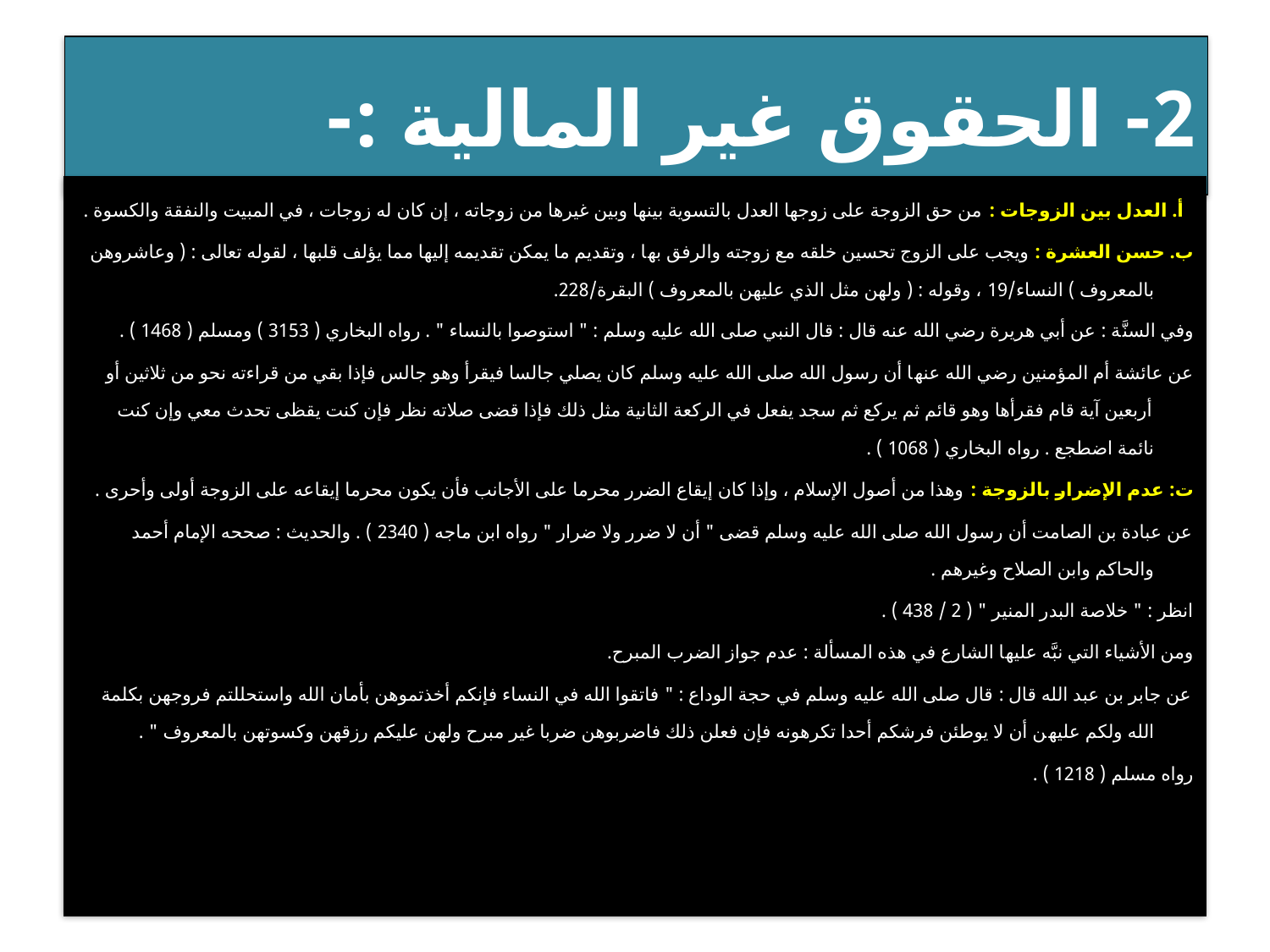

# 2- الحقوق غير المالية :-
  أ. العدل بين الزوجات : من حق الزوجة على زوجها العدل بالتسوية بينها وبين غيرها من زوجاته ، إن كان له زوجات ، في المبيت والنفقة والكسوة .
ب. حسن العشرة : ويجب على الزوج تحسين خلقه مع زوجته والرفق بها ، وتقديم ما يمكن تقديمه إليها مما يؤلف قلبها ، لقوله تعالى : ( وعاشروهن بالمعروف ) النساء/19 ، وقوله : ( ولهن مثل الذي عليهن بالمعروف ) البقرة/228.
وفي السنَّة : عن أبي هريرة رضي الله عنه قال : قال النبي صلى الله عليه وسلم : " استوصوا بالنساء " . رواه البخاري ( 3153 ) ومسلم ( 1468 ) .
عن عائشة أم المؤمنين رضي الله عنها أن رسول الله صلى الله عليه وسلم كان يصلي جالسا فيقرأ وهو جالس فإذا بقي من قراءته نحو من ثلاثين أو أربعين آية قام فقرأها وهو قائم ثم يركع ثم سجد يفعل في الركعة الثانية مثل ذلك فإذا قضى صلاته نظر فإن كنت يقظى تحدث معي وإن كنت نائمة اضطجع . رواه البخاري ( 1068 ) .
ت: عدم الإضرار بالزوجة : وهذا من أصول الإسلام ، وإذا كان إيقاع الضرر محرما على الأجانب فأن يكون محرما إيقاعه على الزوجة أولى وأحرى .
عن عبادة بن الصامت أن رسول الله صلى الله عليه وسلم قضى " أن لا ضرر ولا ضرار " رواه ابن ماجه ( 2340 ) . والحديث : صححه الإمام أحمد والحاكم وابن الصلاح وغيرهم .
انظر : " خلاصة البدر المنير " ( 2 / 438 ) .
ومن الأشياء التي نبَّه عليها الشارع في هذه المسألة : عدم جواز الضرب المبرح.
عن جابر بن عبد الله قال : قال صلى الله عليه وسلم في حجة الوداع : " فاتقوا الله في النساء فإنكم أخذتموهن بأمان الله واستحللتم فروجهن بكلمة الله ولكم عليهن أن لا يوطئن فرشكم أحدا تكرهونه فإن فعلن ذلك فاضربوهن ضربا غير مبرح ولهن عليكم رزقهن وكسوتهن بالمعروف " .
رواه مسلم ( 1218 ) .